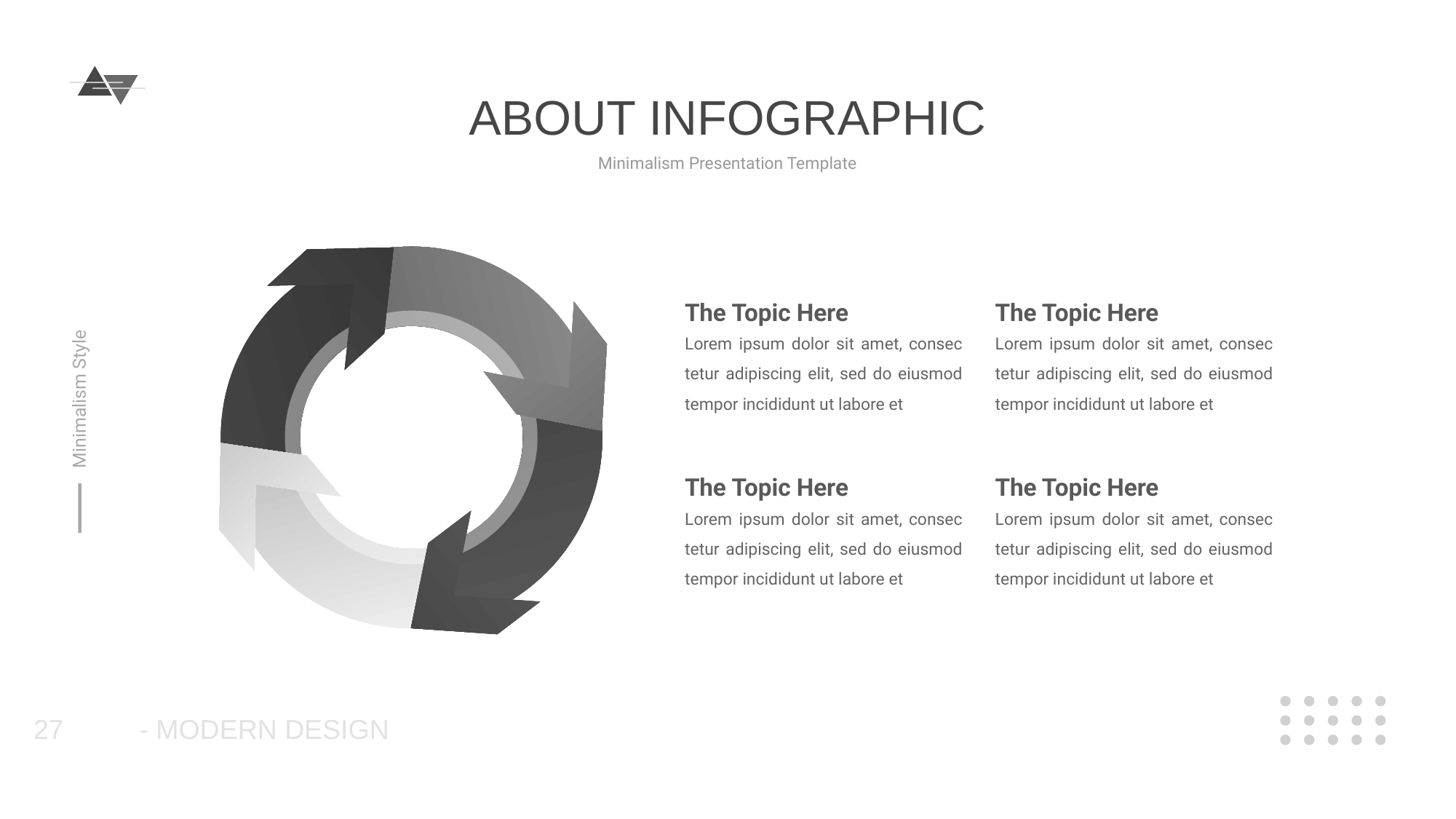

ABOUT INFOGRAPHIC
Minimalism Presentation Template

The Topic Here
The Topic Here

Lorem ipsum dolor sit amet, consec tetur adipiscing elit, sed do eiusmod tempor incididunt ut labore et
Lorem ipsum dolor sit amet, consec tetur adipiscing elit, sed do eiusmod tempor incididunt ut labore et
Minimalism Style

The Topic Here
The Topic Here

Lorem ipsum dolor sit amet, consec tetur adipiscing elit, sed do eiusmod tempor incididunt ut labore et
Lorem ipsum dolor sit amet, consec tetur adipiscing elit, sed do eiusmod tempor incididunt ut labore et

27
- MODERN DESIGN